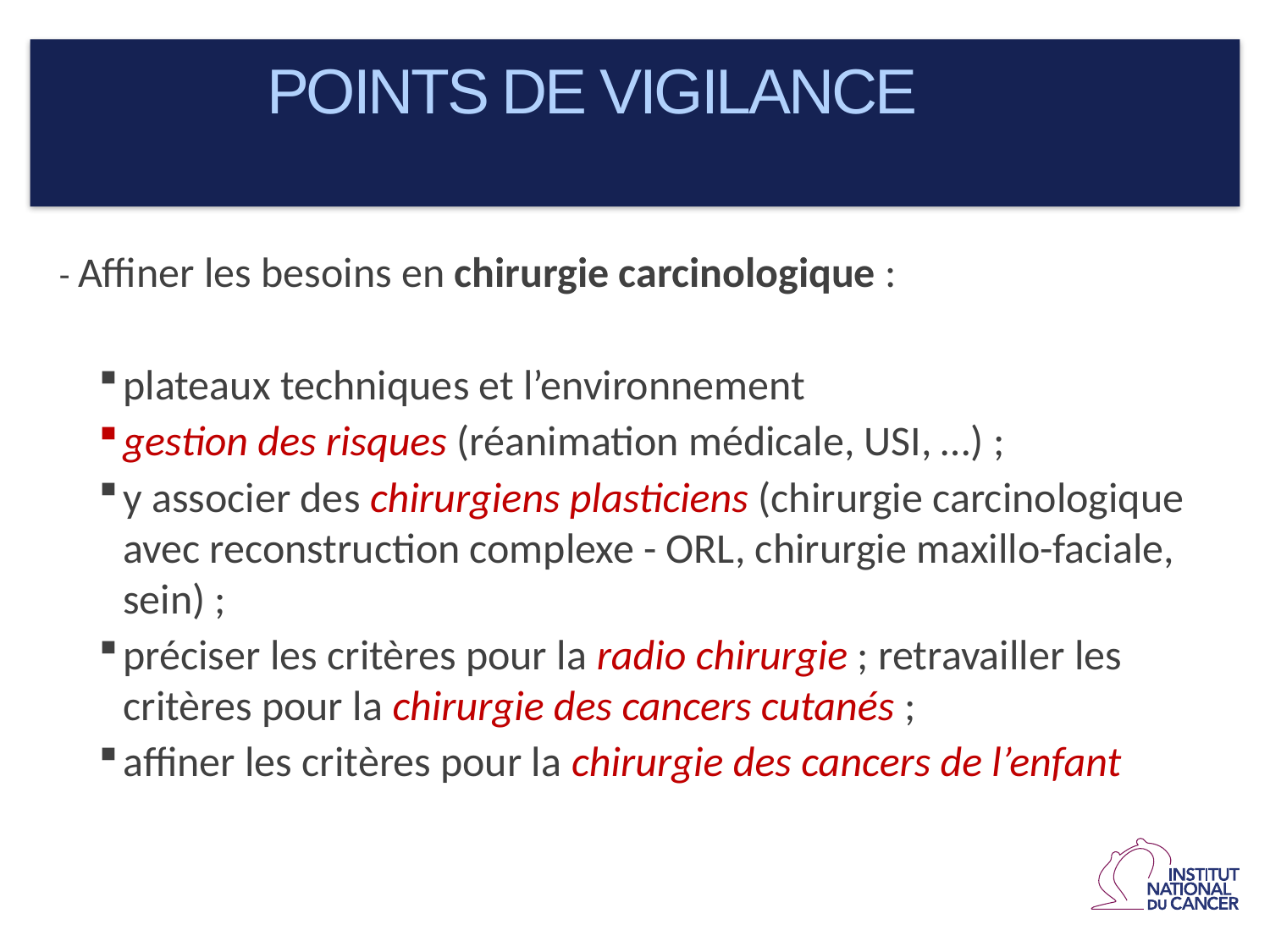

POINTS DE VIGILANCE

 - Affiner les besoins en chirurgie carcinologique :

plateaux techniques et l’environnement
gestion des risques (réanimation médicale, USI, …) ;
y associer des chirurgiens plasticiens (chirurgie carcinologique avec reconstruction complexe - ORL, chirurgie maxillo-faciale, sein) ;
préciser les critères pour la radio chirurgie ; retravailler les critères pour la chirurgie des cancers cutanés ;
affiner les critères pour la chirurgie des cancers de l’enfant